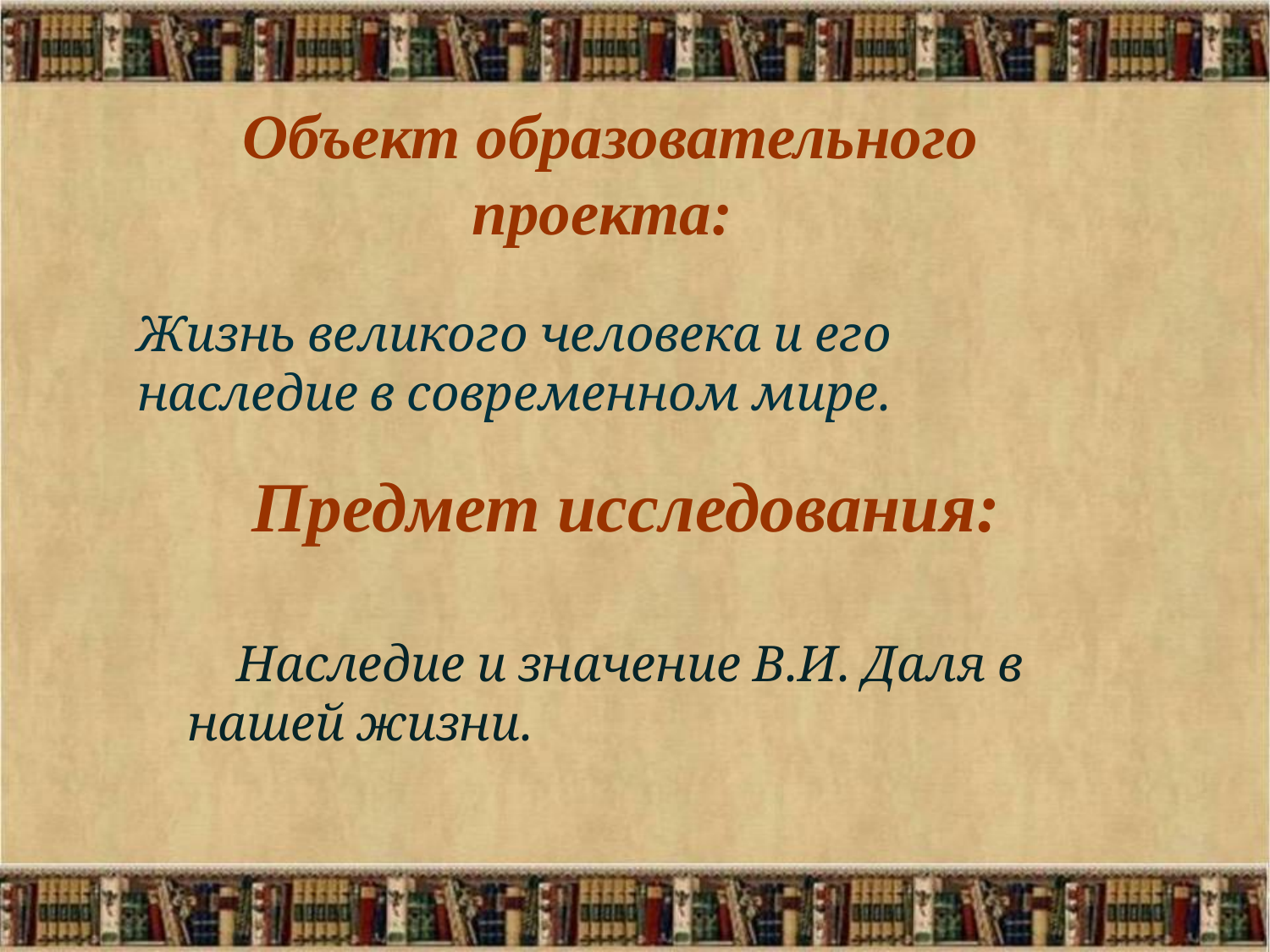

# Предмет исследования:
Объект образовательного проекта:
Жизнь великого человека и его наследие в современном мире.
    Наследие и значение В.И. Даля в нашей жизни.